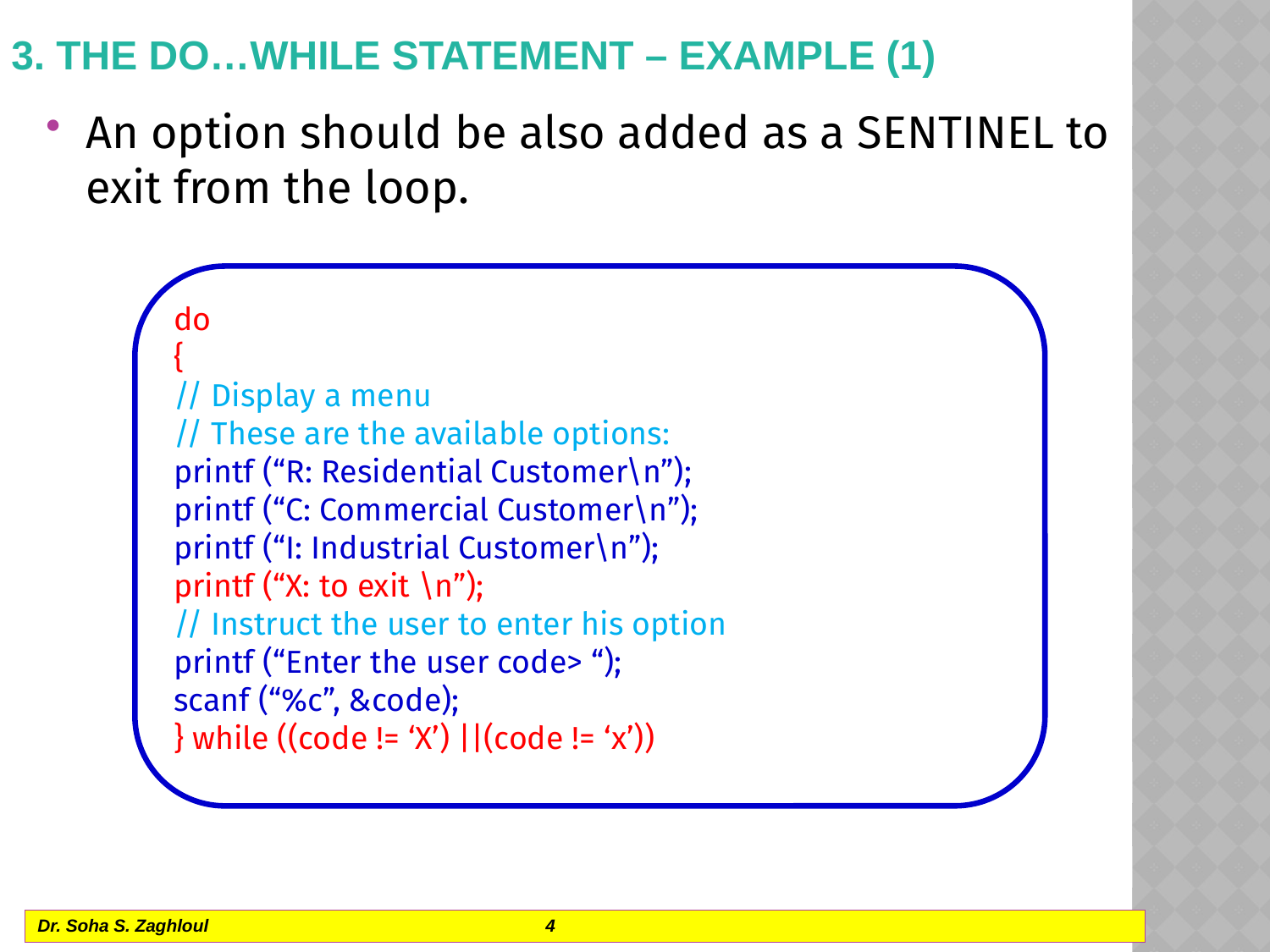

# 3. The DO…WHILE STATEMENT – example (1)
An option should be also added as a SENTINEL to exit from the loop.

do
{
// Display a menu
// These are the available options:
printf (“R: Residential Customer\n”);
printf (“C: Commercial Customer\n”);
printf (“I: Industrial Customer\n”);
printf (“X: to exit \n”);
// Instruct the user to enter his option
printf (“Enter the user code> “);
scanf (“%c”, &code);
} while ((code != ‘X’) ||(code != ‘x’))
Dr. Soha S. Zaghloul			4